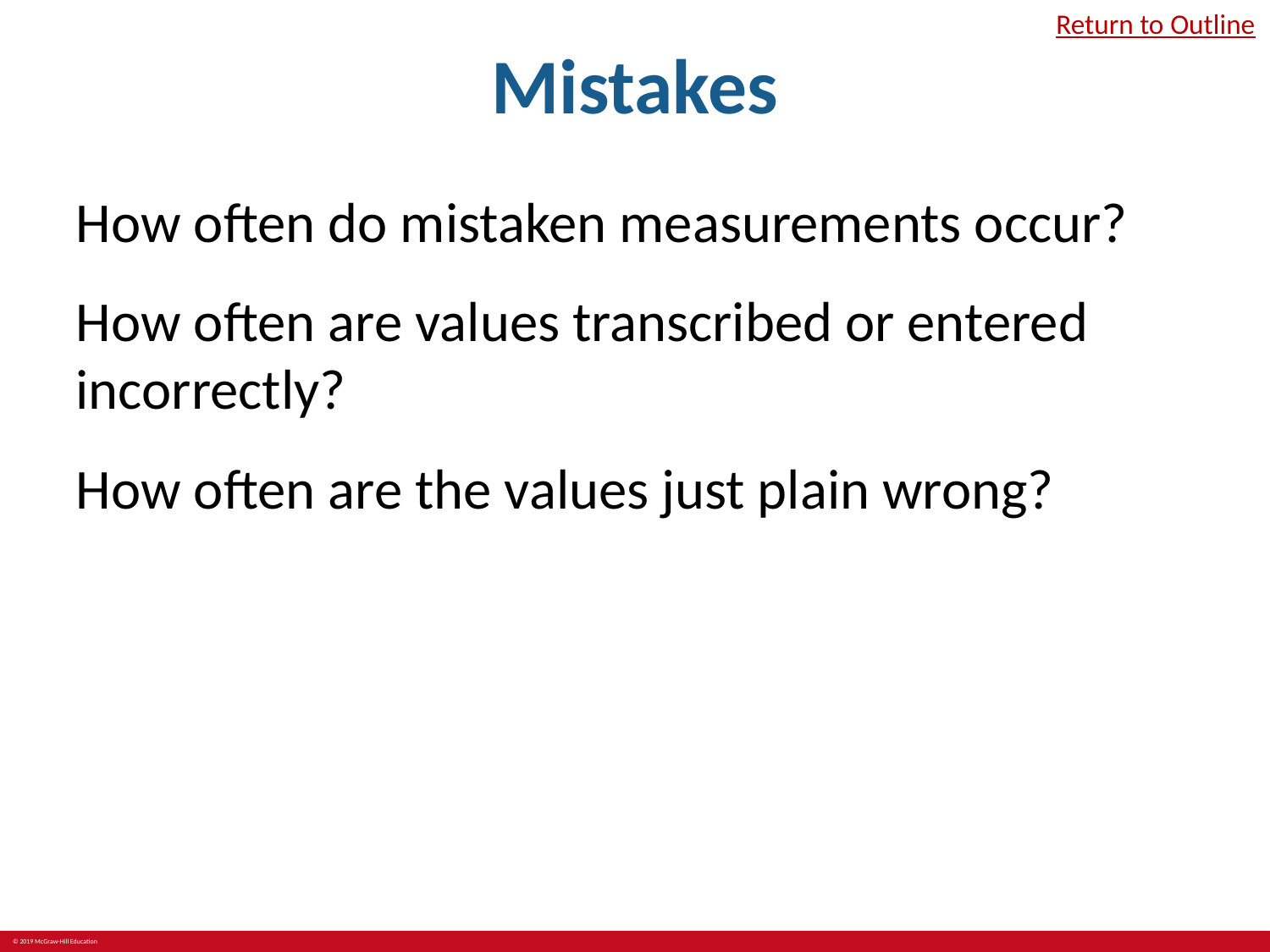

# Mistakes
Return to Outline
How often do mistaken measurements occur?
How often are values transcribed or entered incorrectly?
How often are the values just plain wrong?